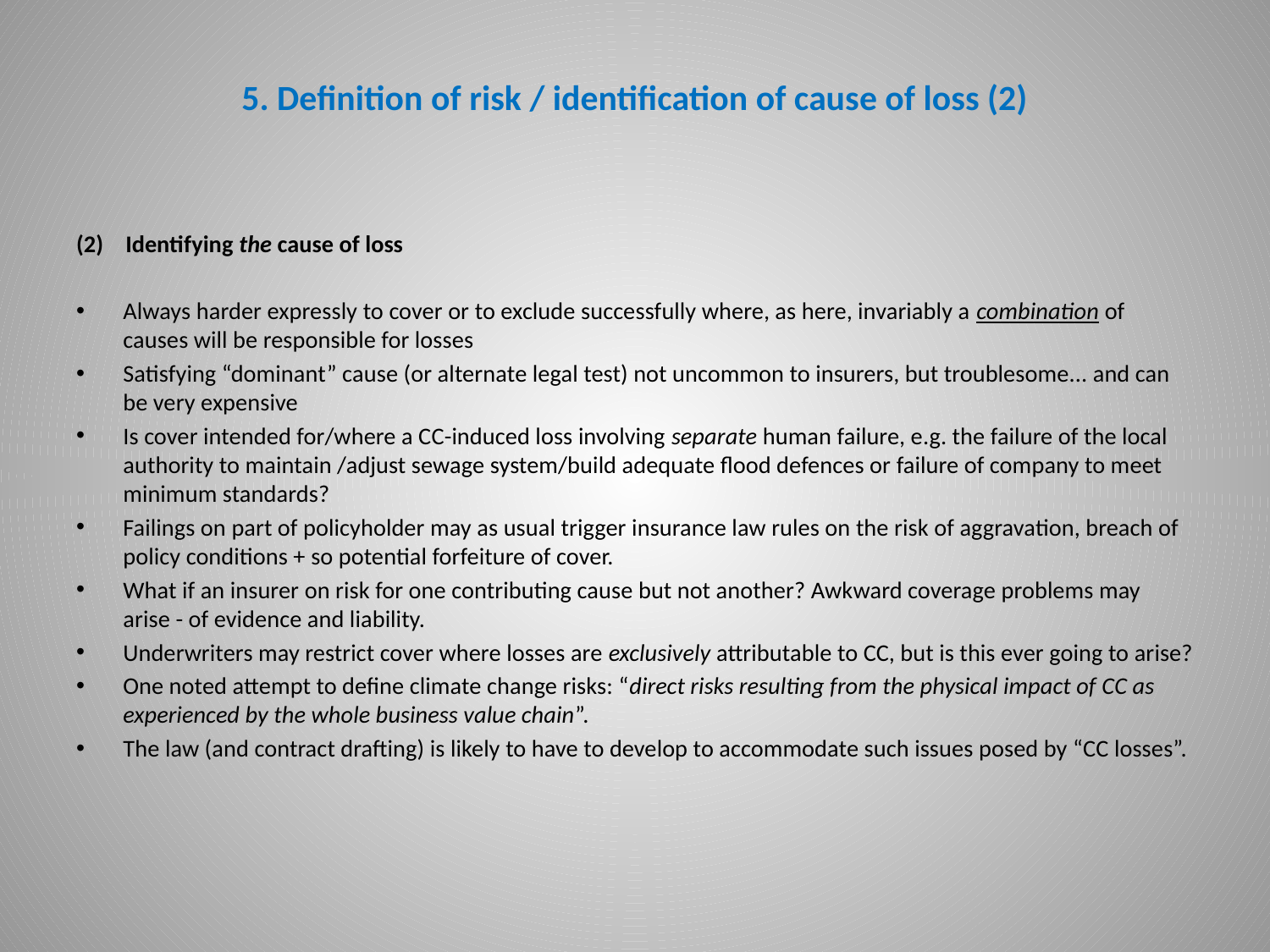

# 5. Definition of risk / identification of cause of loss (2)
(2)    Identifying the cause of loss

Always harder expressly to cover or to exclude successfully where, as here, invariably a combination of causes will be responsible for losses
Satisfying “dominant” cause (or alternate legal test) not uncommon to insurers, but troublesome... and can be very expensive
Is cover intended for/where a CC-induced loss involving separate human failure, e.g. the failure of the local authority to maintain /adjust sewage system/build adequate flood defences or failure of company to meet minimum standards?
Failings on part of policyholder may as usual trigger insurance law rules on the risk of aggravation, breach of policy conditions + so potential forfeiture of cover.
What if an insurer on risk for one contributing cause but not another? Awkward coverage problems may arise - of evidence and liability.
Underwriters may restrict cover where losses are exclusively attributable to CC, but is this ever going to arise?
One noted attempt to define climate change risks: “direct risks resulting from the physical impact of CC as experienced by the whole business value chain”.
The law (and contract drafting) is likely to have to develop to accommodate such issues posed by “CC losses”.